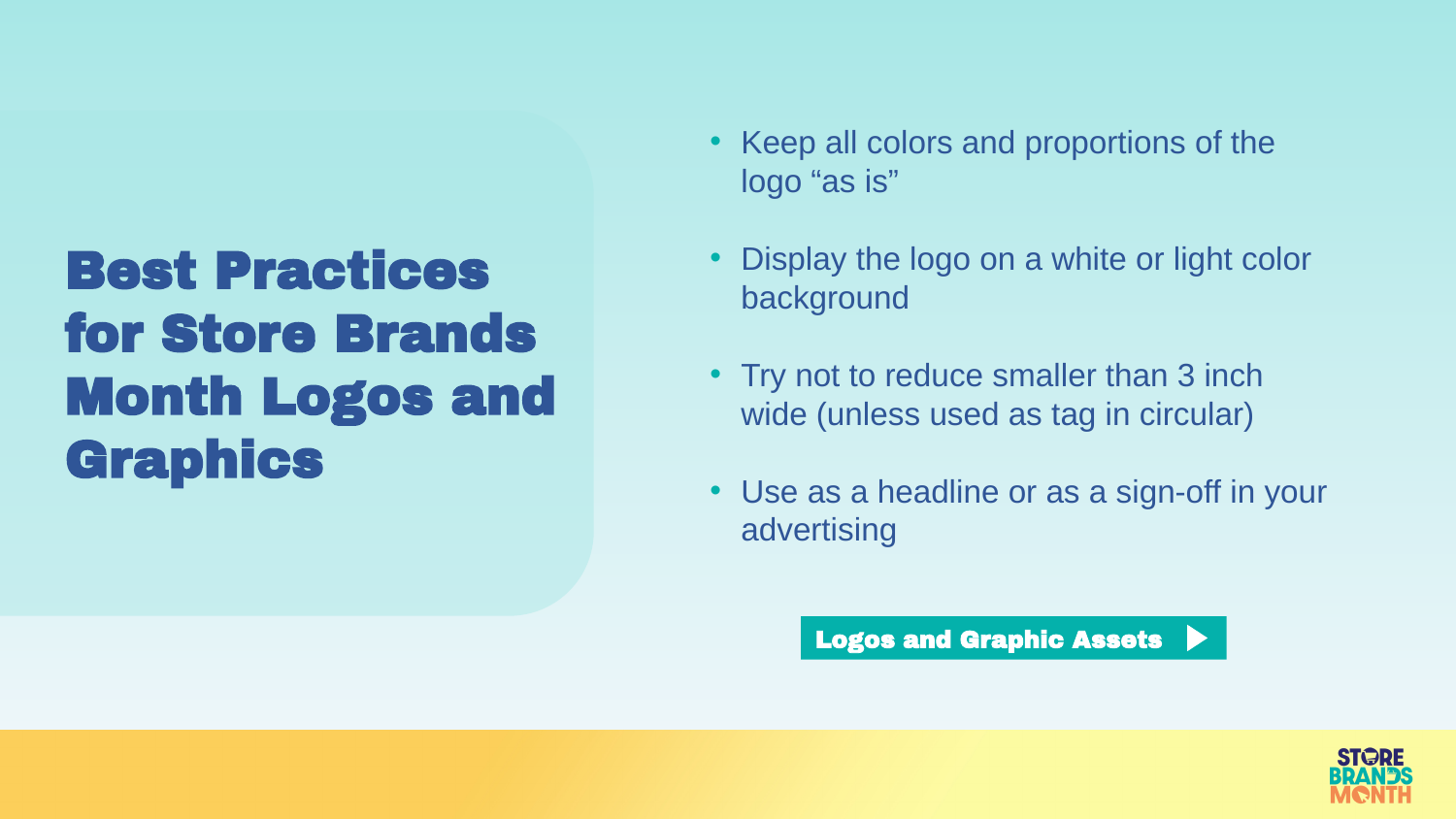

Keep all colors and proportions of the logo “as is”

Display the logo on a white or light color background

Try not to reduce smaller than 3 inch wide (unless used as tag in circular)

Use as a headline or as a sign-off in your advertising

Best Practices for Store Brands Month Logos and Graphics
Logos and Graphic Assets